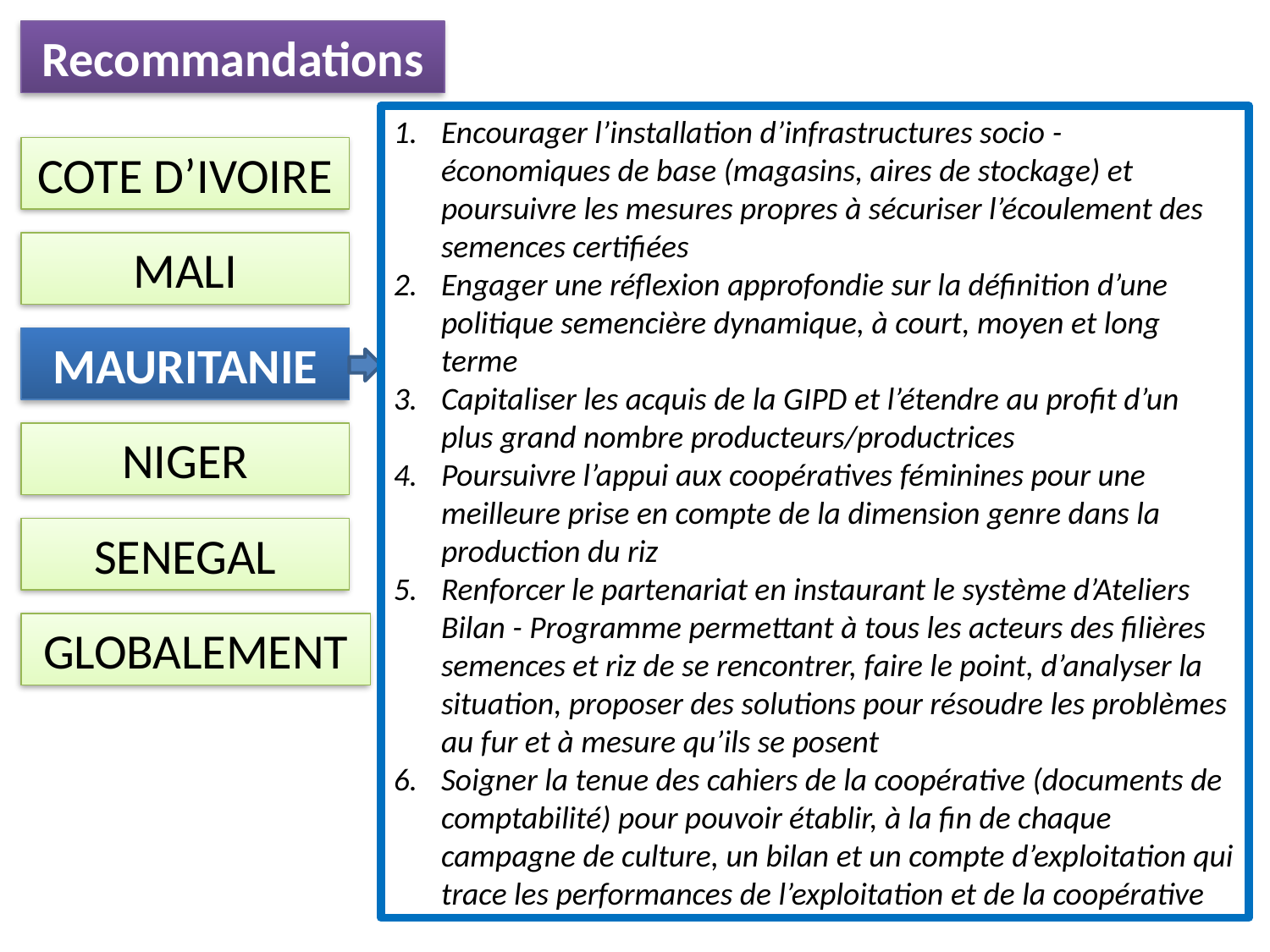

Recommandations
Encourager l’installation d’infrastructures socio - économiques de base (magasins, aires de stockage) et poursuivre les mesures propres à sécuriser l’écoulement des semences certifiées
Engager une réflexion approfondie sur la définition d’une politique semencière dynamique, à court, moyen et long terme
Capitaliser les acquis de la GIPD et l’étendre au profit d’un plus grand nombre producteurs/productrices
Poursuivre l’appui aux coopératives féminines pour une meilleure prise en compte de la dimension genre dans la production du riz
Renforcer le partenariat en instaurant le système d’Ateliers Bilan - Programme permettant à tous les acteurs des filières semences et riz de se rencontrer, faire le point, d’analyser la situation, proposer des solutions pour résoudre les problèmes au fur et à mesure qu’ils se posent
Soigner la tenue des cahiers de la coopérative (documents de comptabilité) pour pouvoir établir, à la fin de chaque campagne de culture, un bilan et un compte d’exploitation qui trace les performances de l’exploitation et de la coopérative
COTE D’IVOIRE
MALI
MAURITANIE

NIGER
SENEGAL
GLOBALEMENT